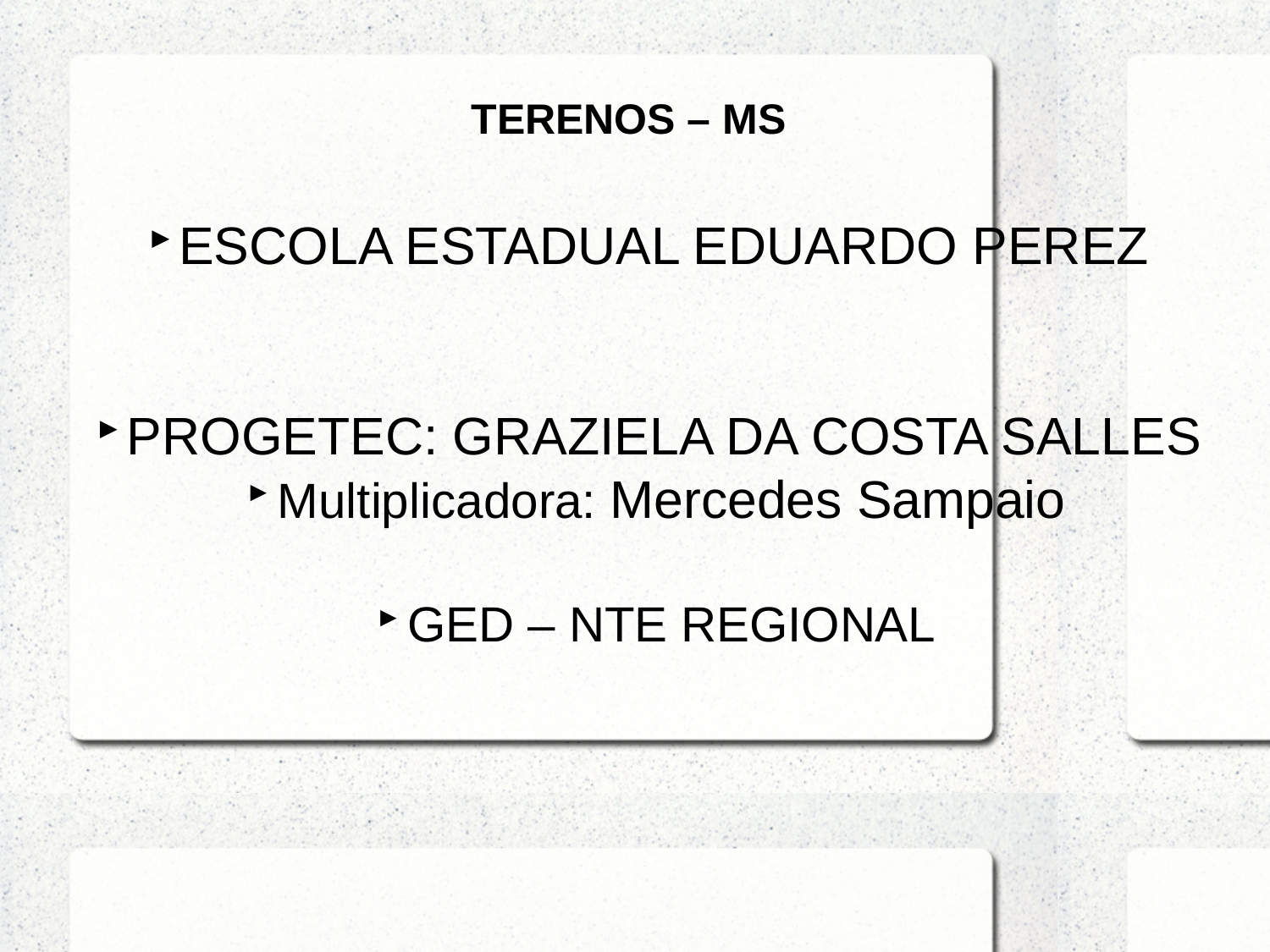

TERENOS – MS
ESCOLA ESTADUAL EDUARDO PEREZ

PROGETEC: GRAZIELA DA COSTA SALLES
Multiplicadora: Mercedes Sampaio

GED – NTE REGIONAL